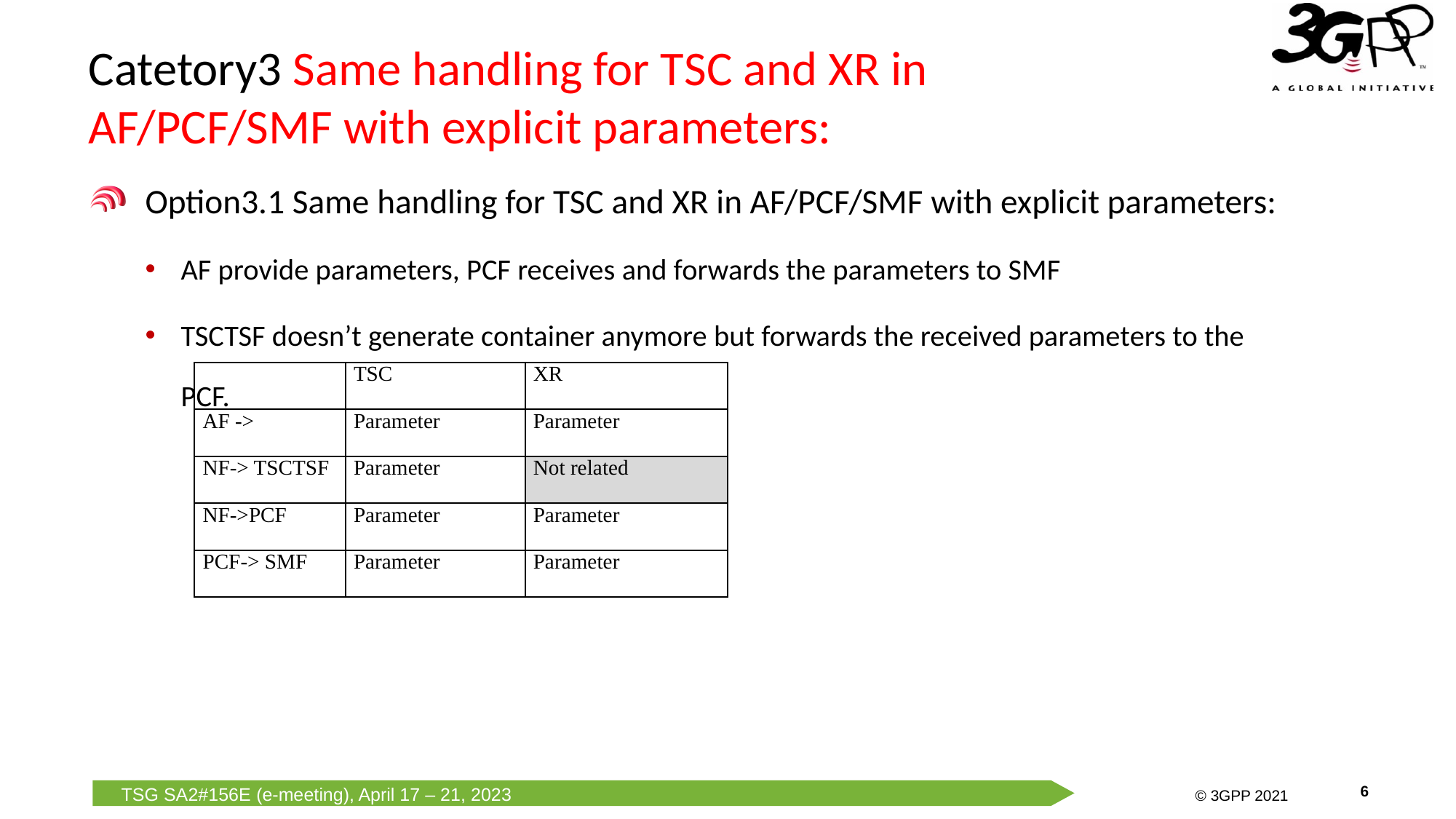

# Catetory3 Same handling for TSC and XR in AF/PCF/SMF with explicit parameters:
Option3.1 Same handling for TSC and XR in AF/PCF/SMF with explicit parameters:
AF provide parameters, PCF receives and forwards the parameters to SMF
TSCTSF doesn’t generate container anymore but forwards the received parameters to the PCF.

|  | TSC | XR |
| --- | --- | --- |
| AF -> | Parameter | Parameter |
| NF-> TSCTSF | Parameter | Not related |
| NF->PCF | Parameter | Parameter |
| PCF-> SMF | Parameter | Parameter |